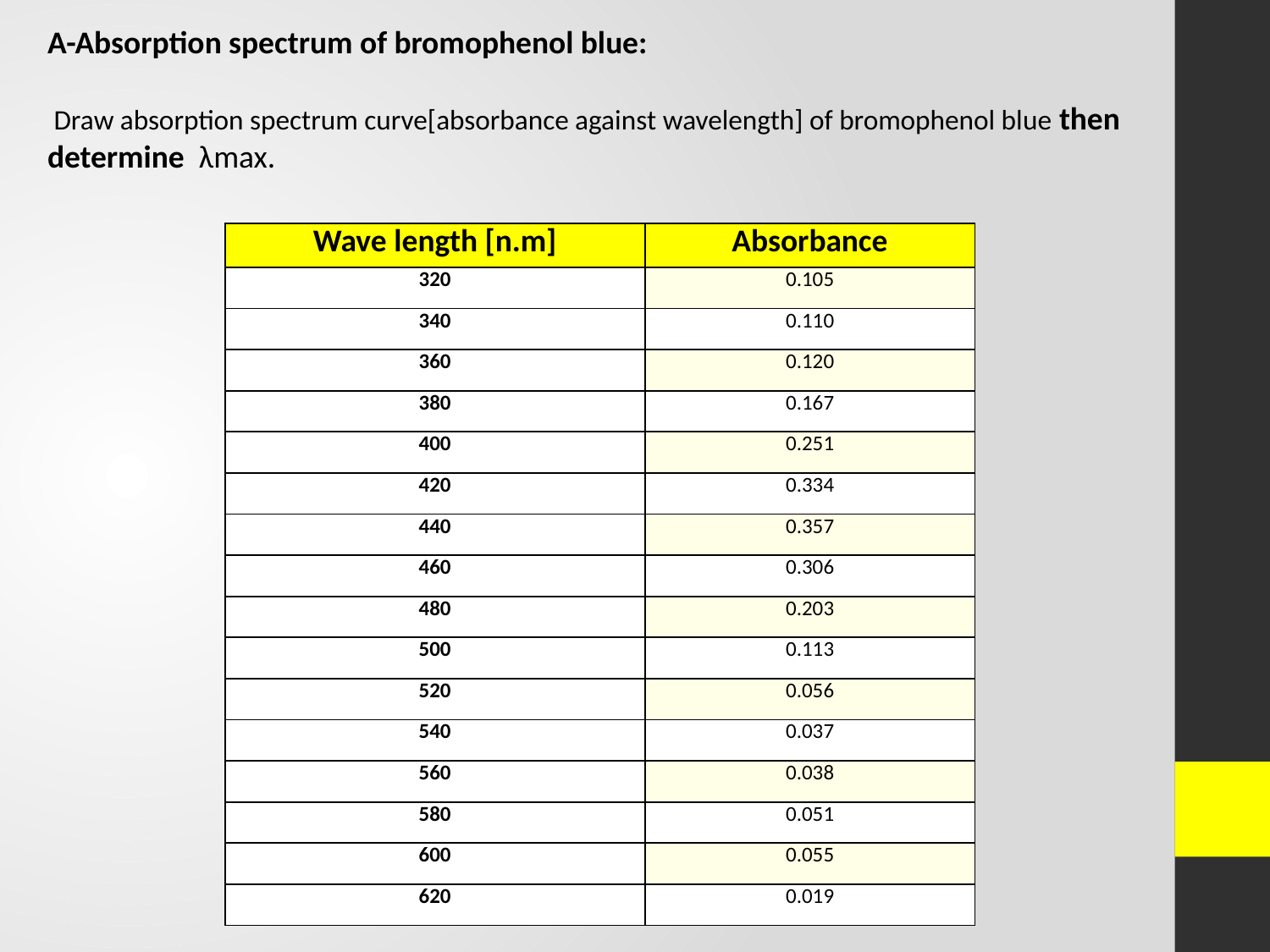

A-Absorption spectrum of bromophenol blue:

 Draw absorption spectrum curve[absorbance against wavelength] of bromophenol blue then determine  λmax.

| Wave length [n.m] | Absorbance |
| --- | --- |
| 320 | 0.105 |
| 340 | 0.110 |
| 360 | 0.120 |
| 380 | 0.167 |
| 400 | 0.251 |
| 420 | 0.334 |
| 440 | 0.357 |
| 460 | 0.306 |
| 480 | 0.203 |
| 500 | 0.113 |
| 520 | 0.056 |
| 540 | 0.037 |
| 560 | 0.038 |
| 580 | 0.051 |
| 600 | 0.055 |
| 620 | 0.019 |